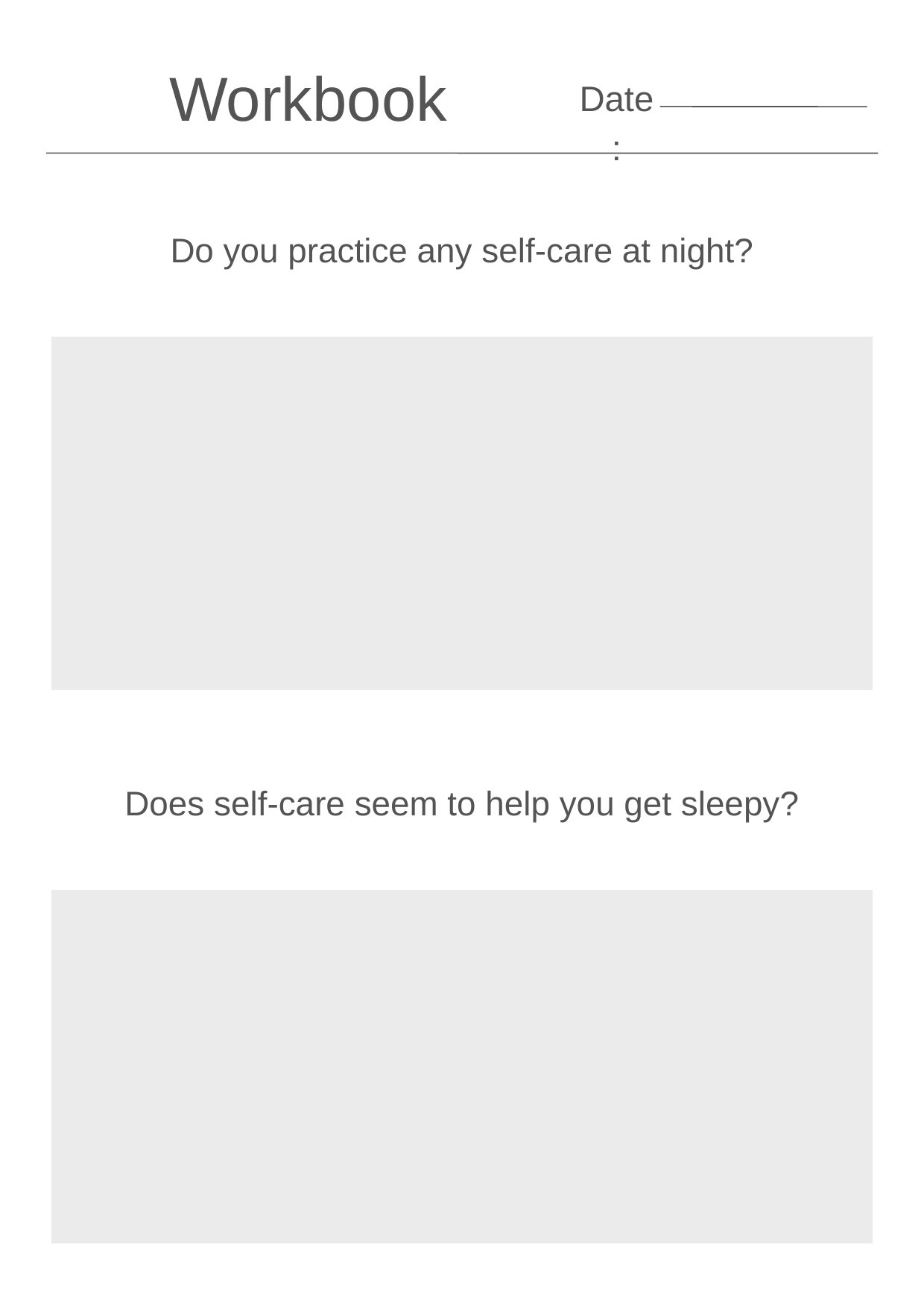

Workbook
Date:

Do you practice any self-care at night?

Does self-care seem to help you get sleepy?